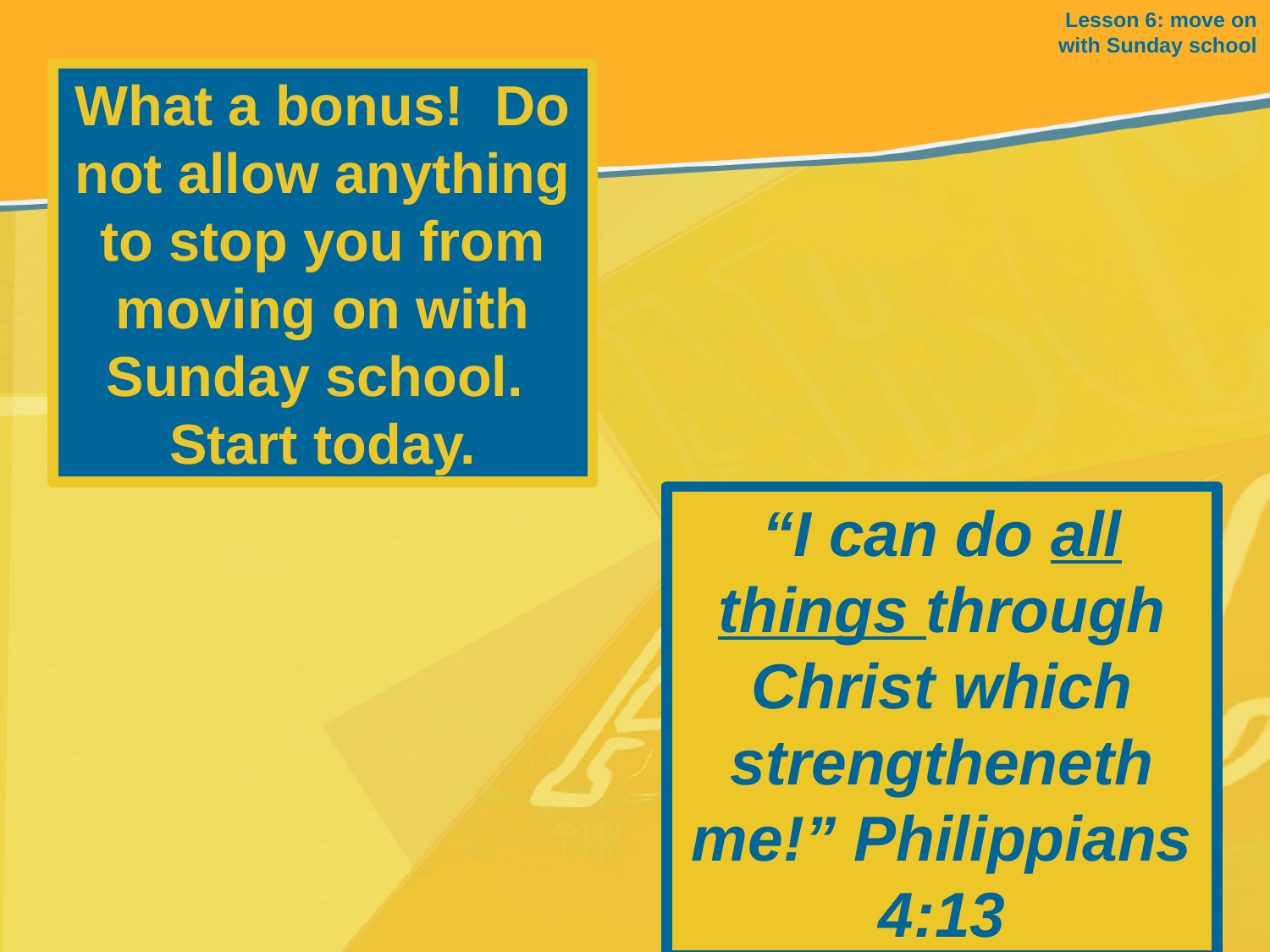

Lesson 6: move on with Sunday school
What a bonus!  Do not allow anything to stop you from moving on with Sunday school.  Start today.
“I can do all things through Christ which strengtheneth me!” Philippians 4:13